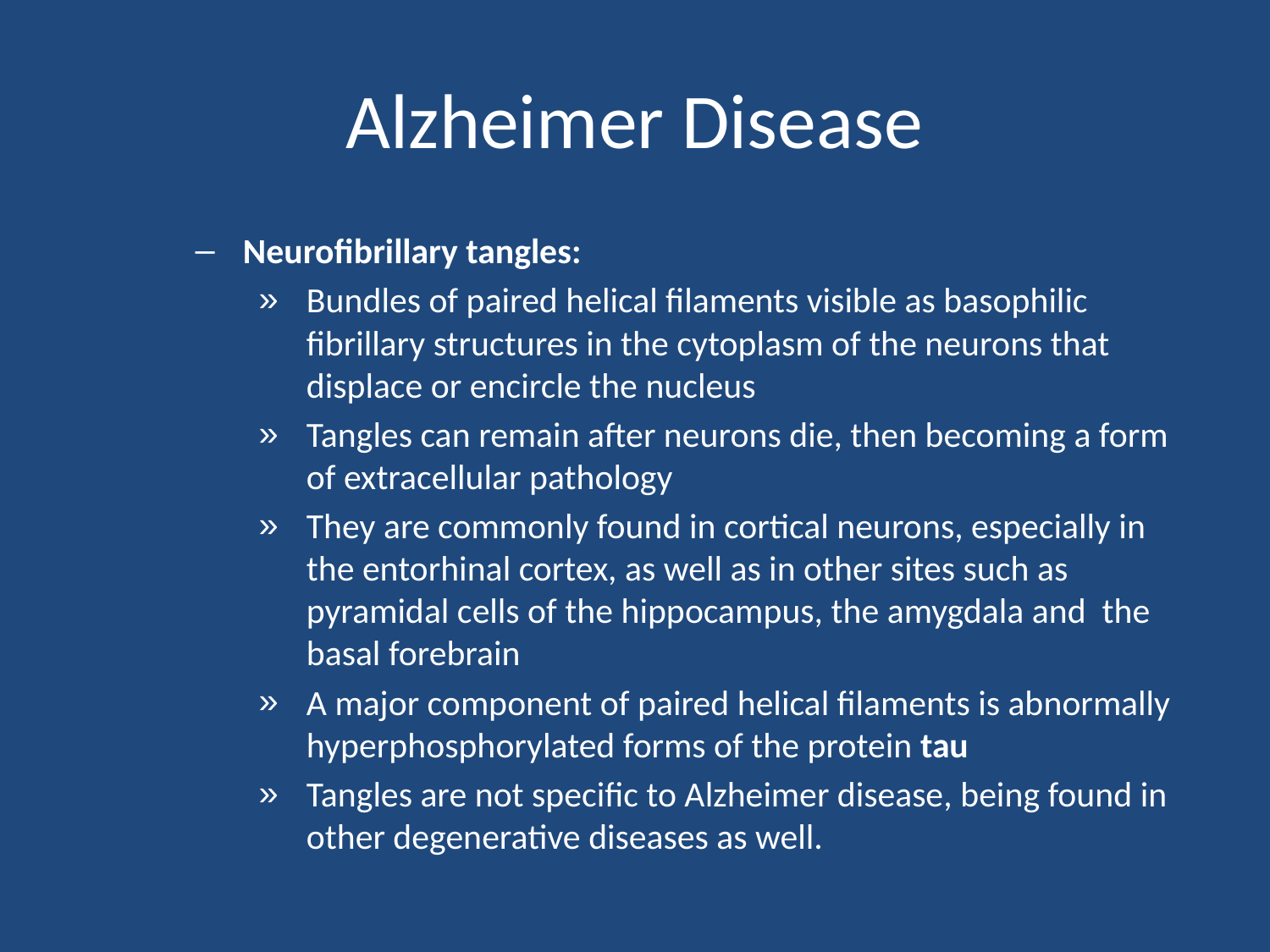

# Alzheimer Disease
Neurofibrillary tangles:
Bundles of paired helical filaments visible as basophilic fibrillary structures in the cytoplasm of the neurons that displace or encircle the nucleus
Tangles can remain after neurons die, then becoming a form of extracellular pathology
They are commonly found in cortical neurons, especially in the entorhinal cortex, as well as in other sites such as pyramidal cells of the hippocampus, the amygdala and  the basal forebrain
A major component of paired helical filaments is abnormally hyperphosphorylated forms of the protein tau
Tangles are not specific to Alzheimer disease, being found in other degenerative diseases as well.